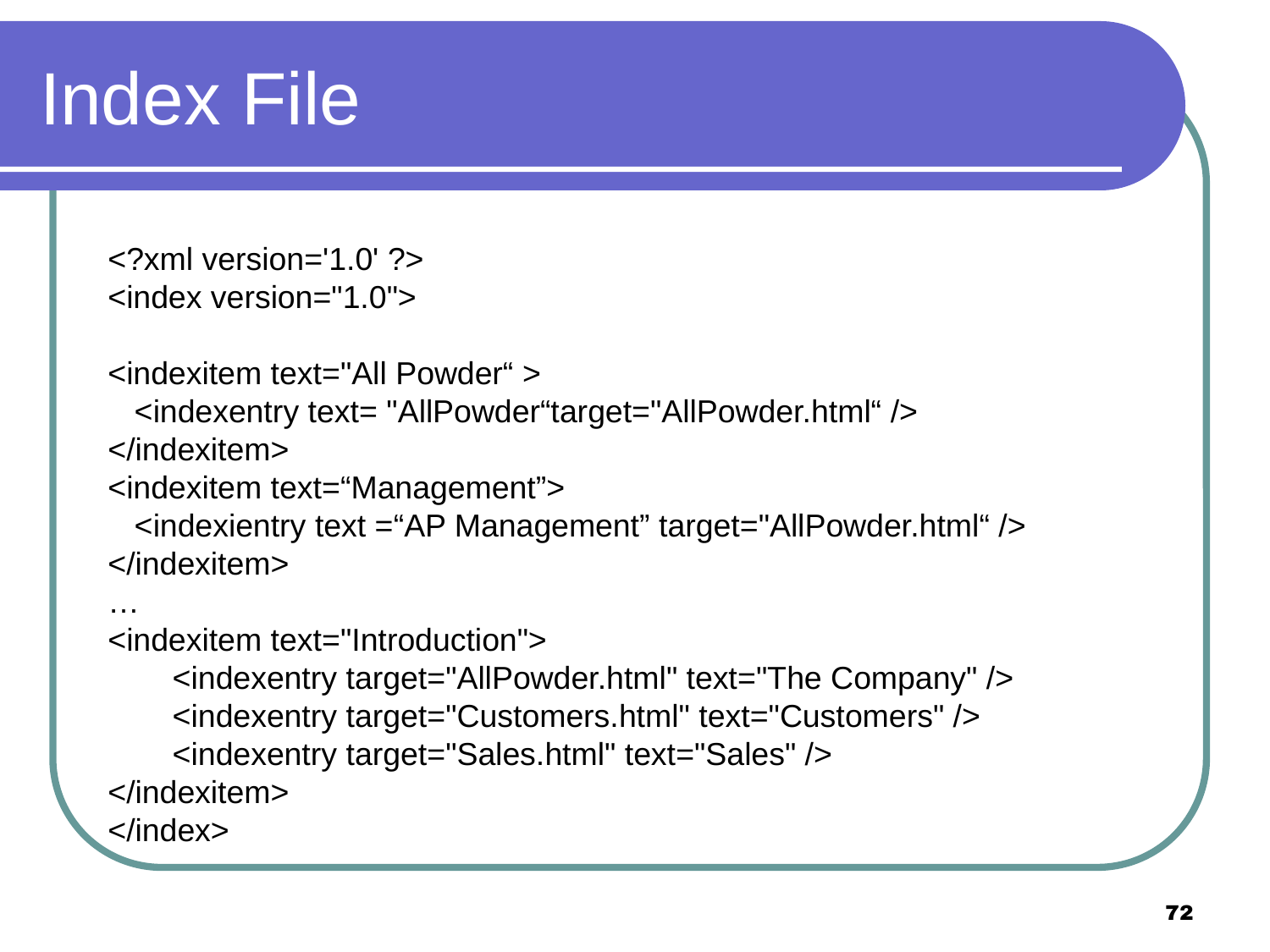

# Index File
<?xml version='1.0' ?>
<index version="1.0">

<indexitem text="All Powder“ >
   <indexentry text= "AllPowder“target="AllPowder.html“ />
</indexitem>
<indexitem text=“Management”>
   <indexientry text =“AP Management” target="AllPowder.html“ />
</indexitem>
…
<indexitem text="Introduction">
	<indexentry target="AllPowder.html" text="The Company" />
	<indexentry target="Customers.html" text="Customers" />
	<indexentry target="Sales.html" text="Sales" />
</indexitem>
</index>
72